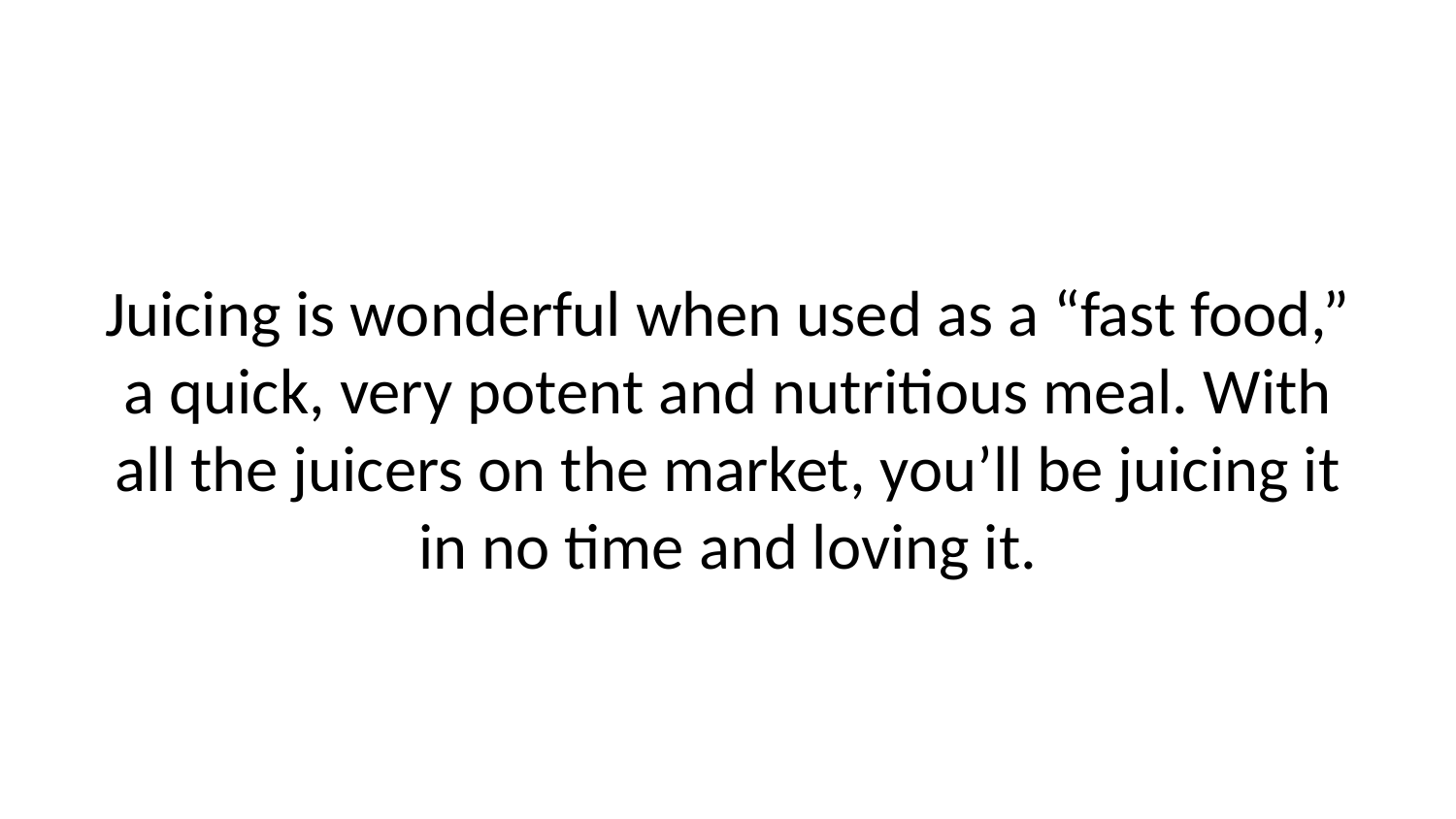

Juicing is wonderful when used as a “fast food,” a quick, very potent and nutritious meal. With all the juicers on the market, you’ll be juicing it in no time and loving it.